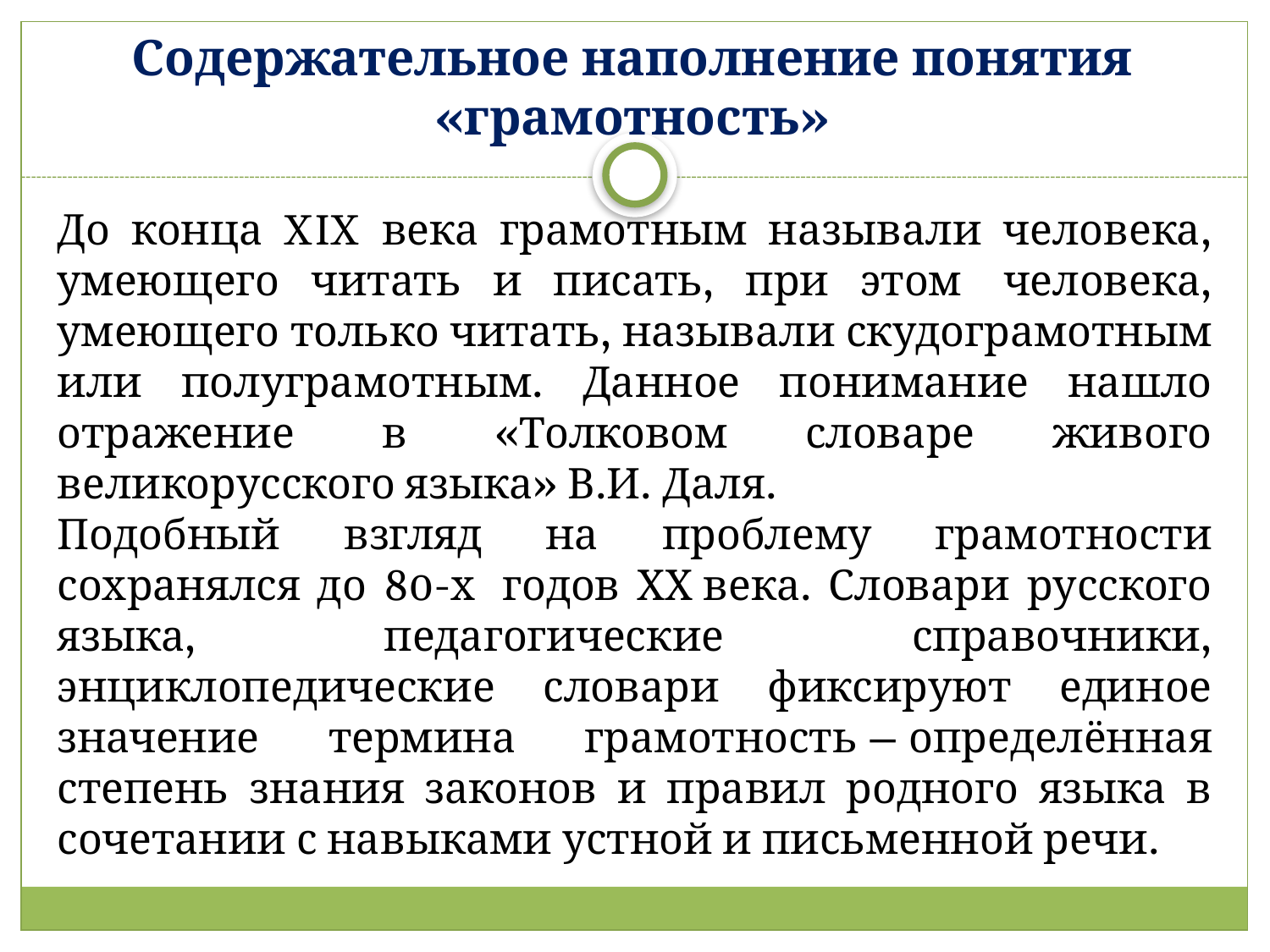

Содержательное наполнение понятия «грамотность»
До конца XIX века грамотным называли человека, умеющего читать и писать, при этом  человека, умеющего только читать, называли скудограмотным или полуграмотным. Данное понимание нашло отражение  в  «Толковом словаре живого великорусского языка» В.И. Даля.
Подобный взгляд на проблему грамотности сохранялся до 80-х  годов ХХ века. Словари русского языка, педагогические справочники, энциклопедические словари фиксируют единое значение термина грамотность – определённая степень знания законов и правил родного языка в сочетании с навыками устной и письменной речи.